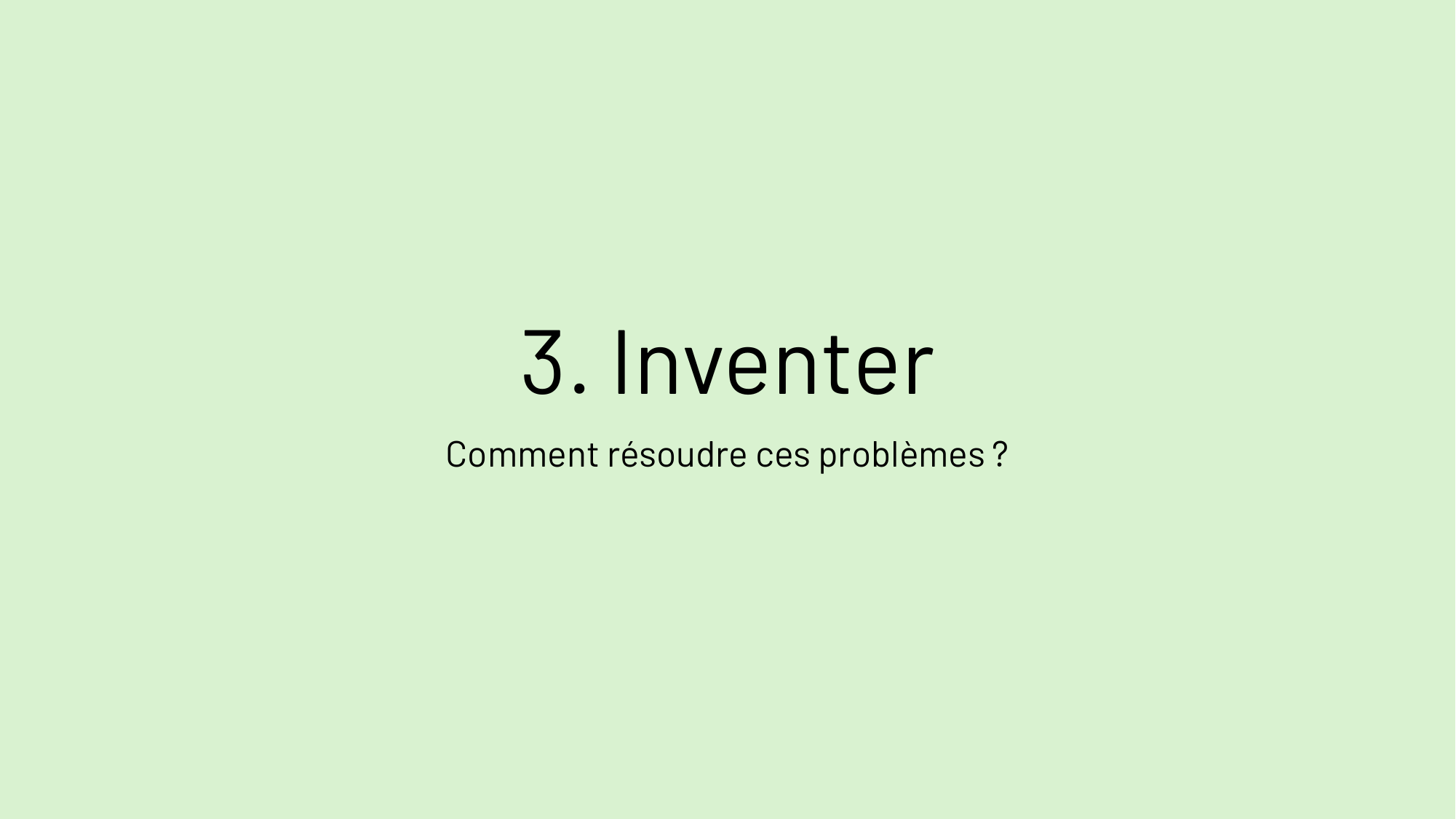

# 3. Inventer
Comment résoudre ces problèmes ?